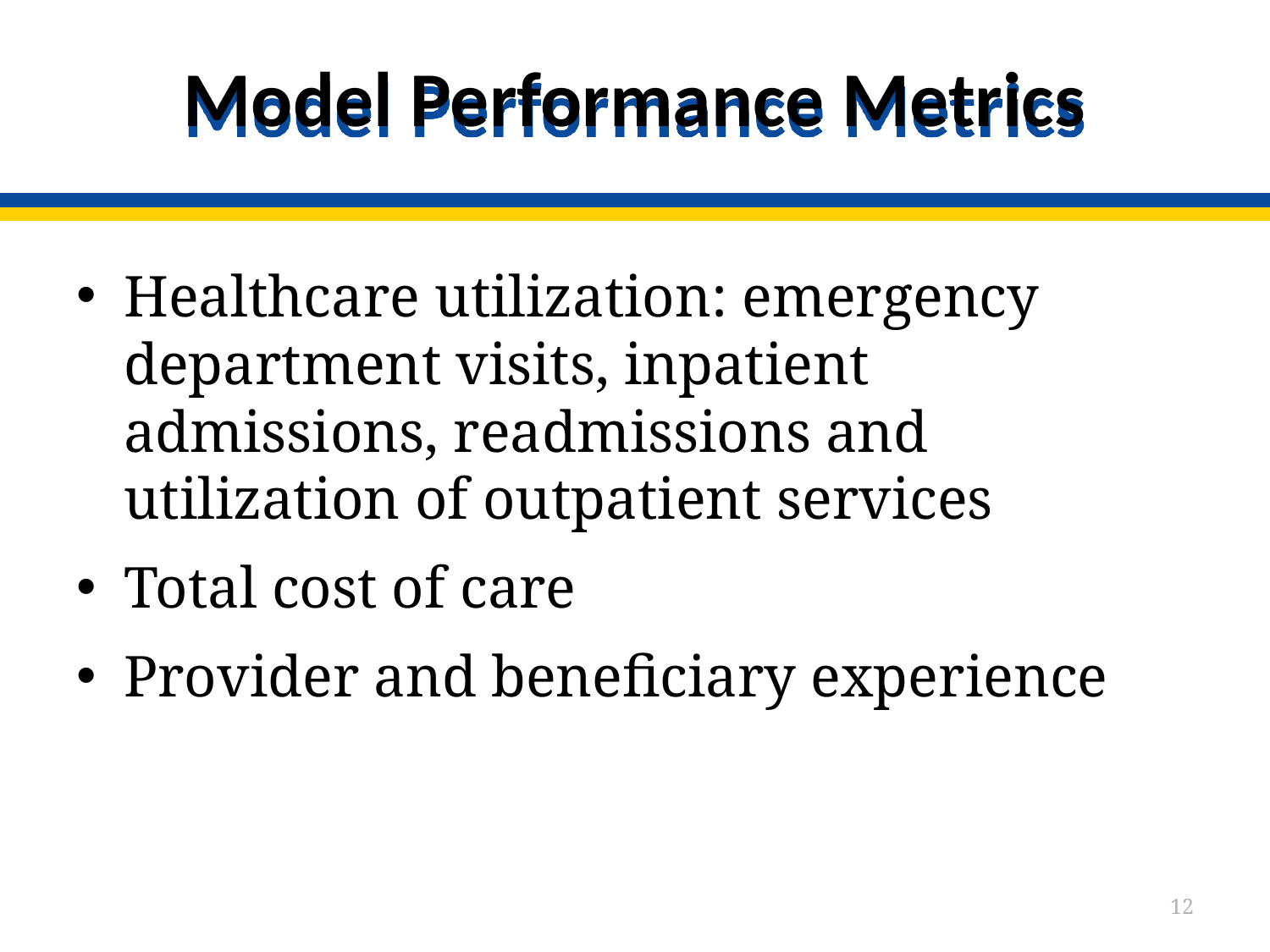

# Model Performance Metrics
Healthcare utilization: emergency department visits, inpatient admissions, readmissions and utilization of outpatient services
Total cost of care
Provider and beneficiary experience
12